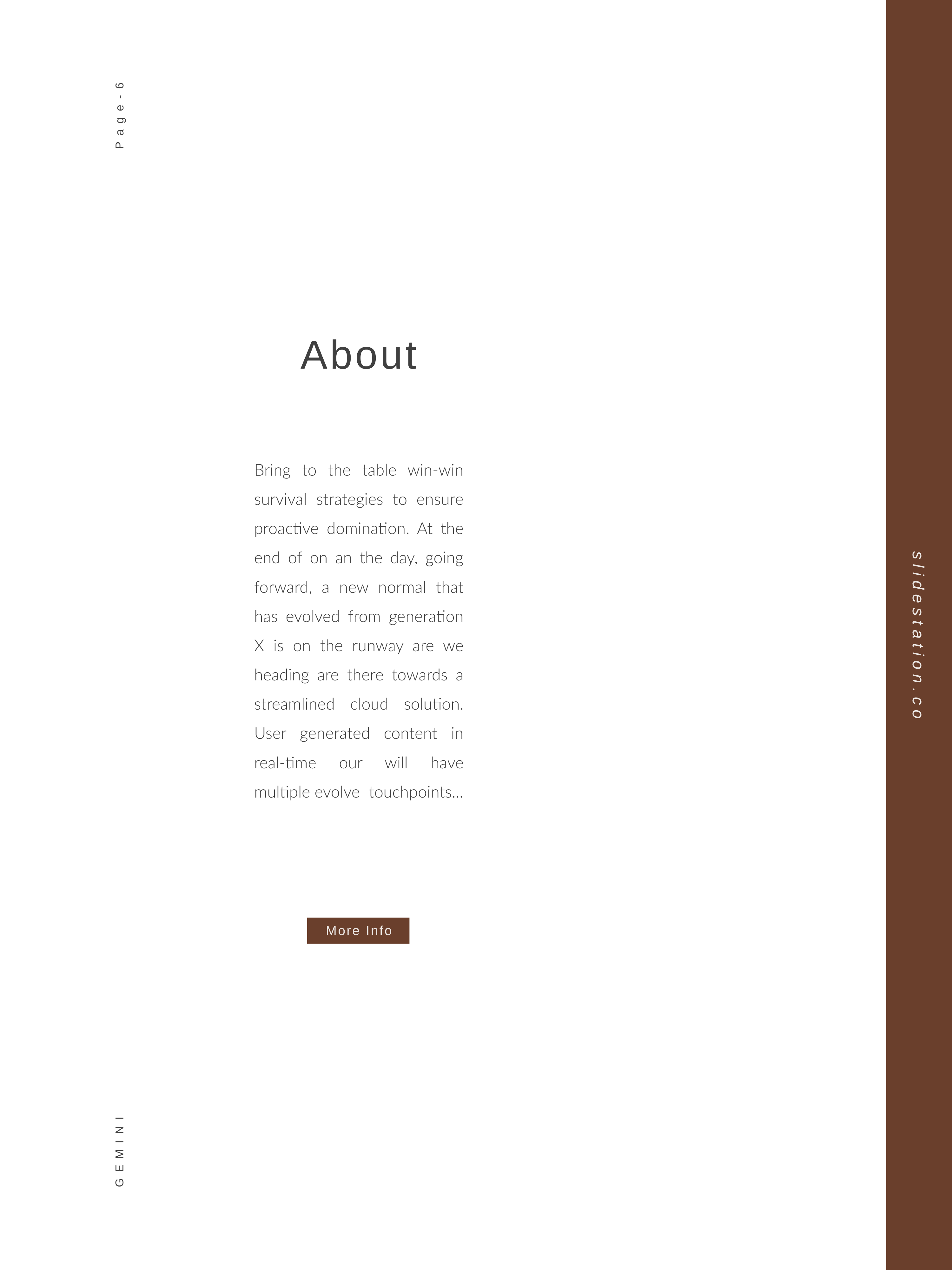

Page-6
About

Bring to the table win-win survival strategies to ensure proactive domination. At the end of on an the day, going forward, a new normal that has evolved from generation X is on the runway are we heading are there towards a streamlined cloud solution. User generated content in real-time our will have multiple evolve  touchpoints...
slidestation.co

More Info
GEMINI